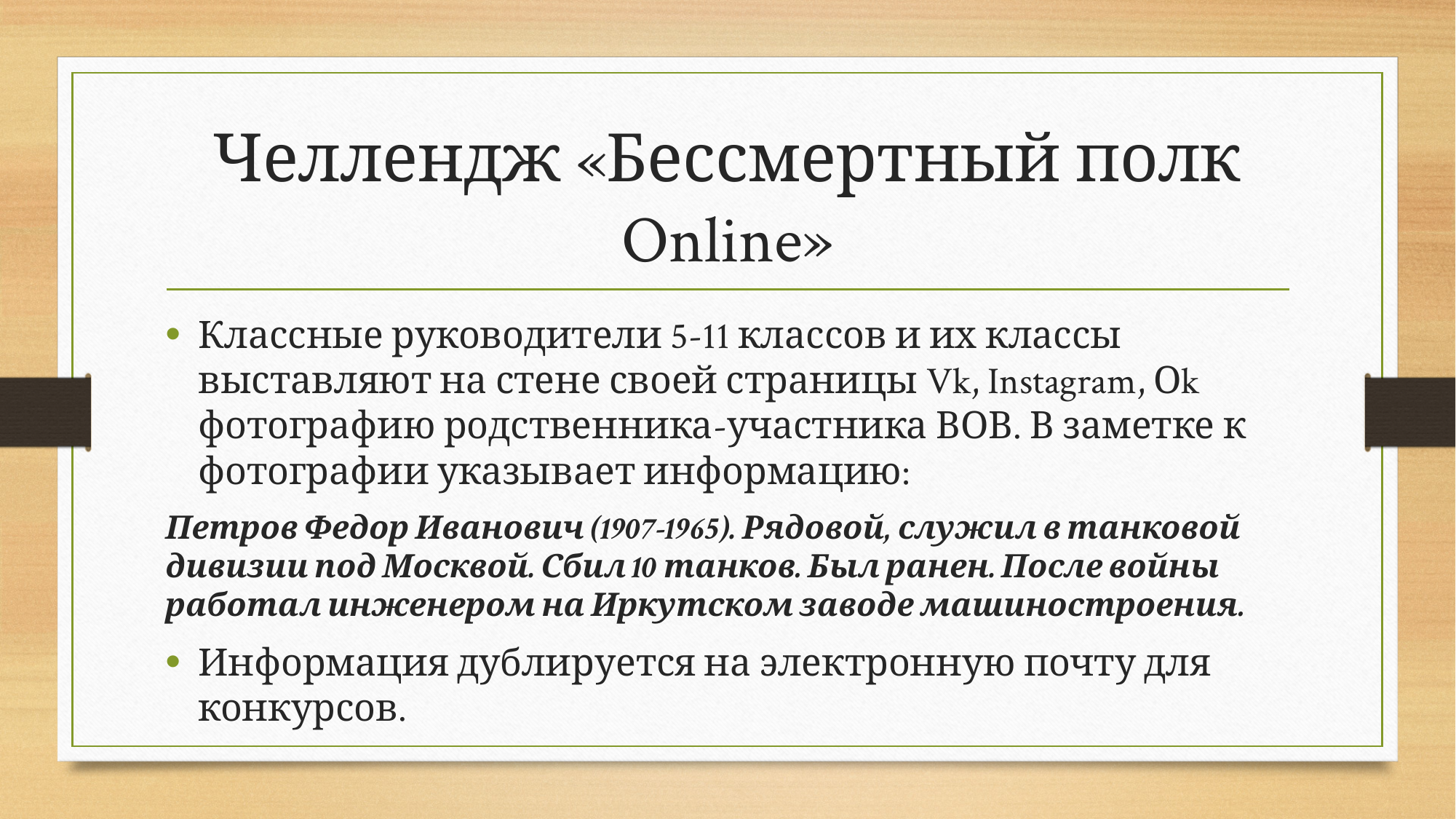

# Челлендж «Бессмертный полк Online»
Классные руководители 5-11 классов и их классы выставляют на стене своей страницы Vk, Instagram, Оk фотографию родственника-участника ВОВ. В заметке к фотографии указывает информацию:
Петров Федор Иванович (1907-1965). Рядовой, служил в танковой дивизии под Москвой. Сбил 10 танков. Был ранен. После войны работал инженером на Иркутском заводе машиностроения.
Информация дублируется на электронную почту для конкурсов.